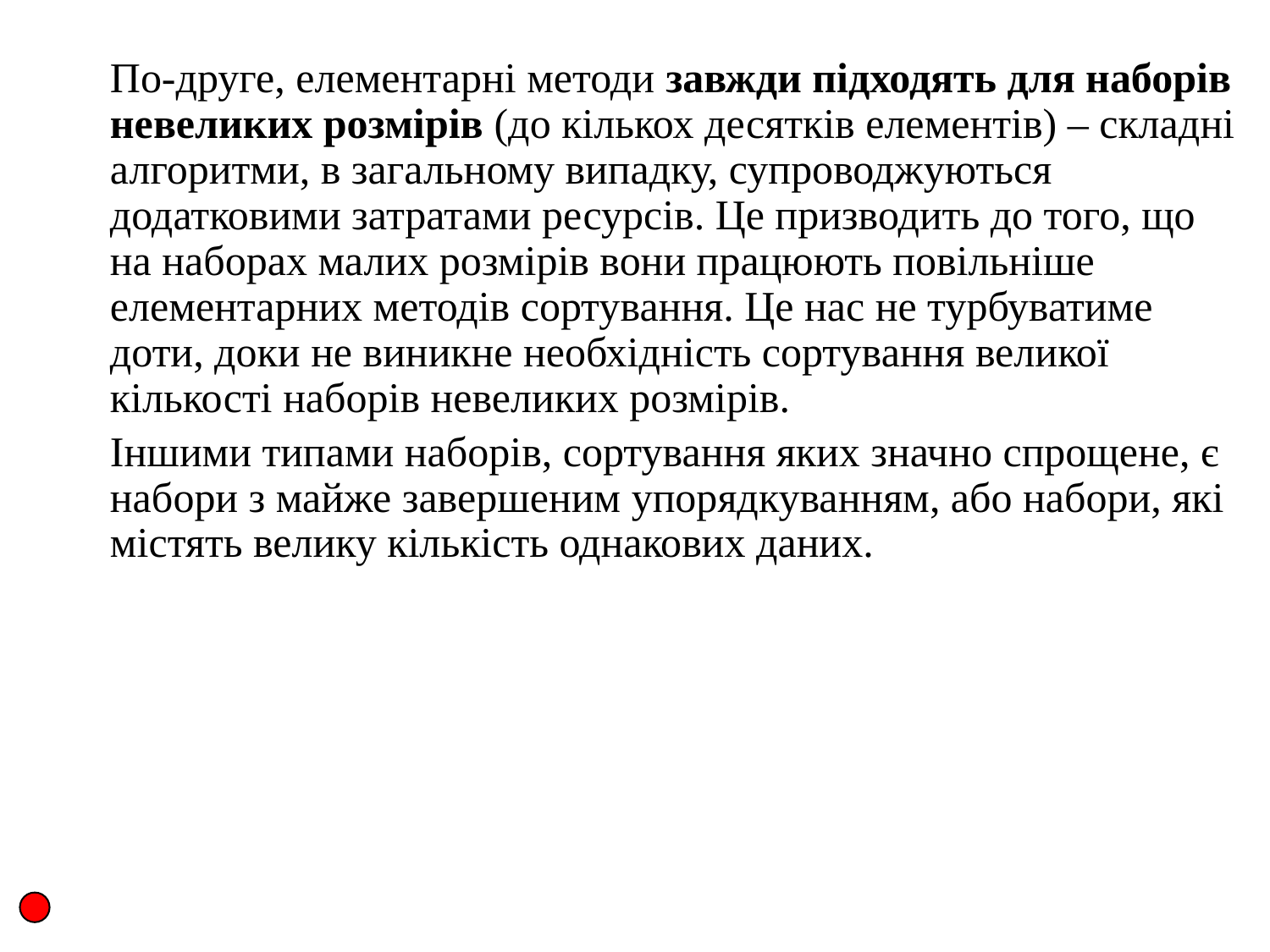

По-друге, елементарні методи завжди підходять для наборів невеликих розмірів (до кількох десятків елементів) – складні алгоритми, в загальному випадку, супроводжуються додатковими затратами ресурсів. Це призводить до того, що на наборах малих розмірів вони працюють повільніше елементарних методів сортування. Це нас не турбуватиме доти, доки не виникне необхідність сортування великої кількості наборів невеликих розмірів.
	Іншими типами наборів, сортування яких значно спрощене, є набори з майже завершеним упорядкуванням, або набори, які містять велику кількість однакових даних.